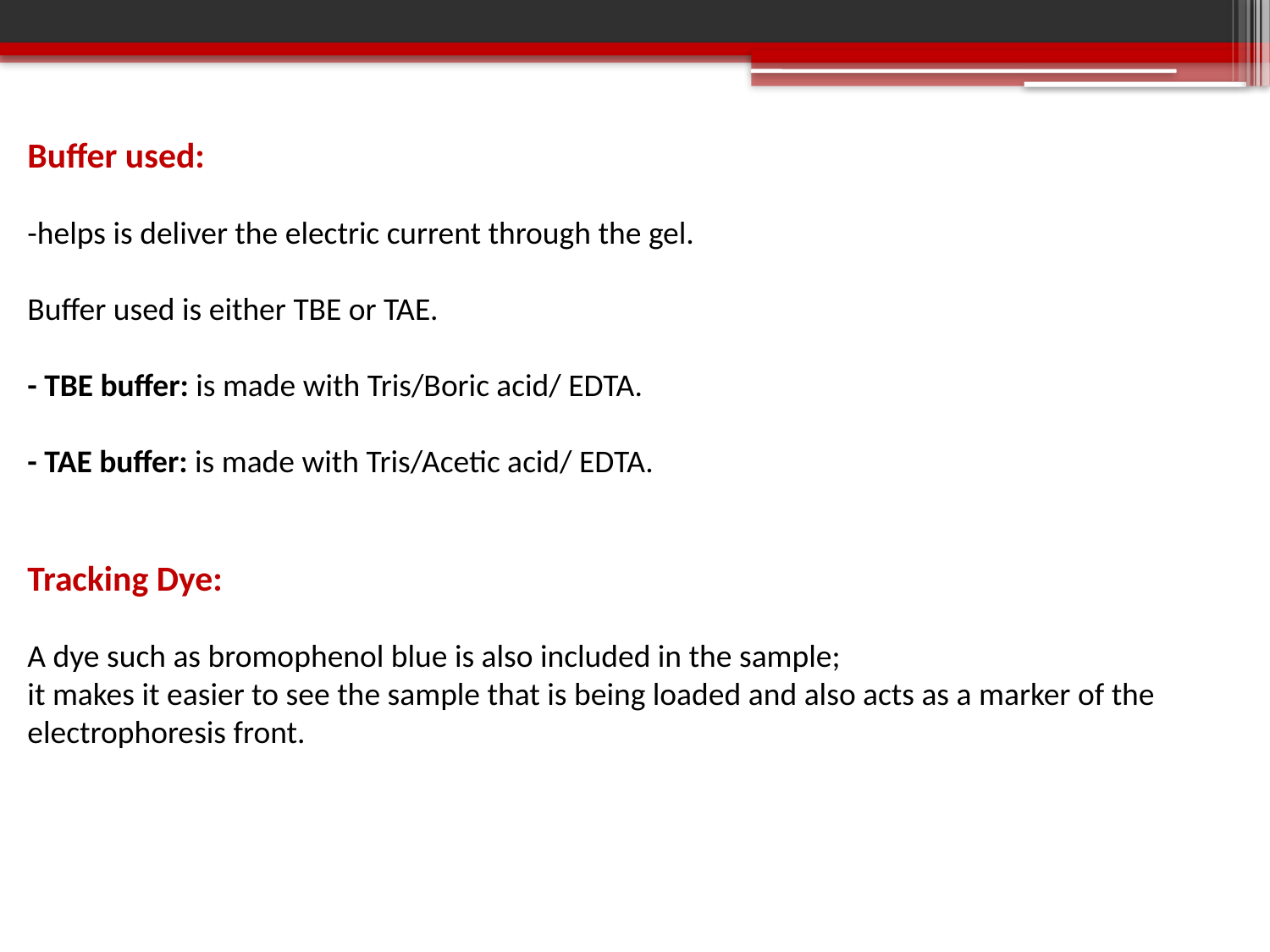

Buffer used:

-helps is deliver the electric current through the gel.

Buffer used is either TBE or TAE.

- TBE buffer: is made with Tris/Boric acid/ EDTA.

- TAE buffer: is made with Tris/Acetic acid/ EDTA.

Tracking Dye:

A dye such as bromophenol blue is also included in the sample;
it makes it easier to see the sample that is being loaded and also acts as a marker of the electrophoresis front.